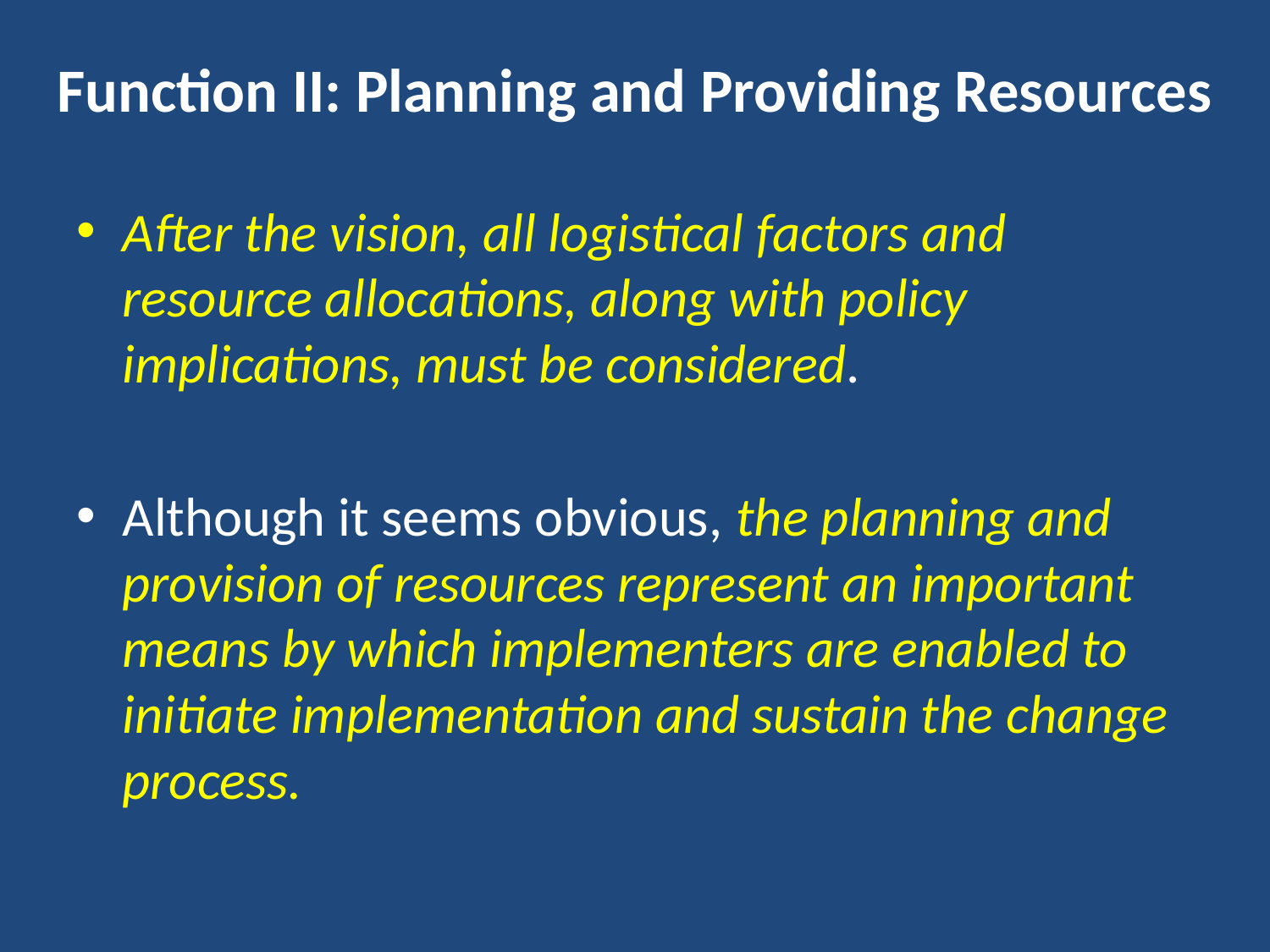

# Function II: Planning and Providing Resources
After the vision, all logistical factors and resource allocations, along with policy implications, must be considered.

Although it seems obvious, the planning and provision of resources represent an important means by which implementers are enabled to initiate implementation and sustain the change process.